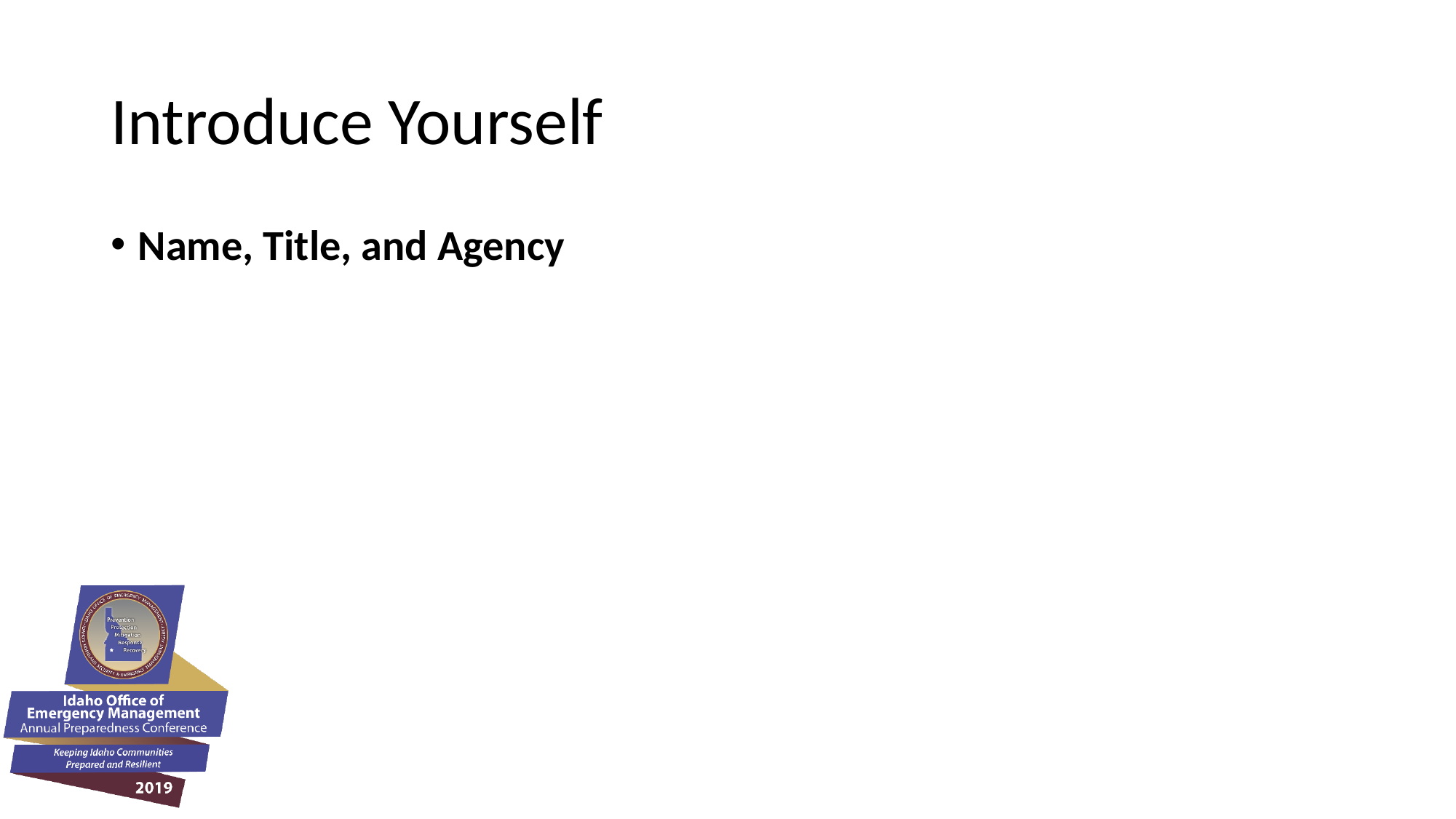

# Introduce Yourself
Name, Title, and Agency